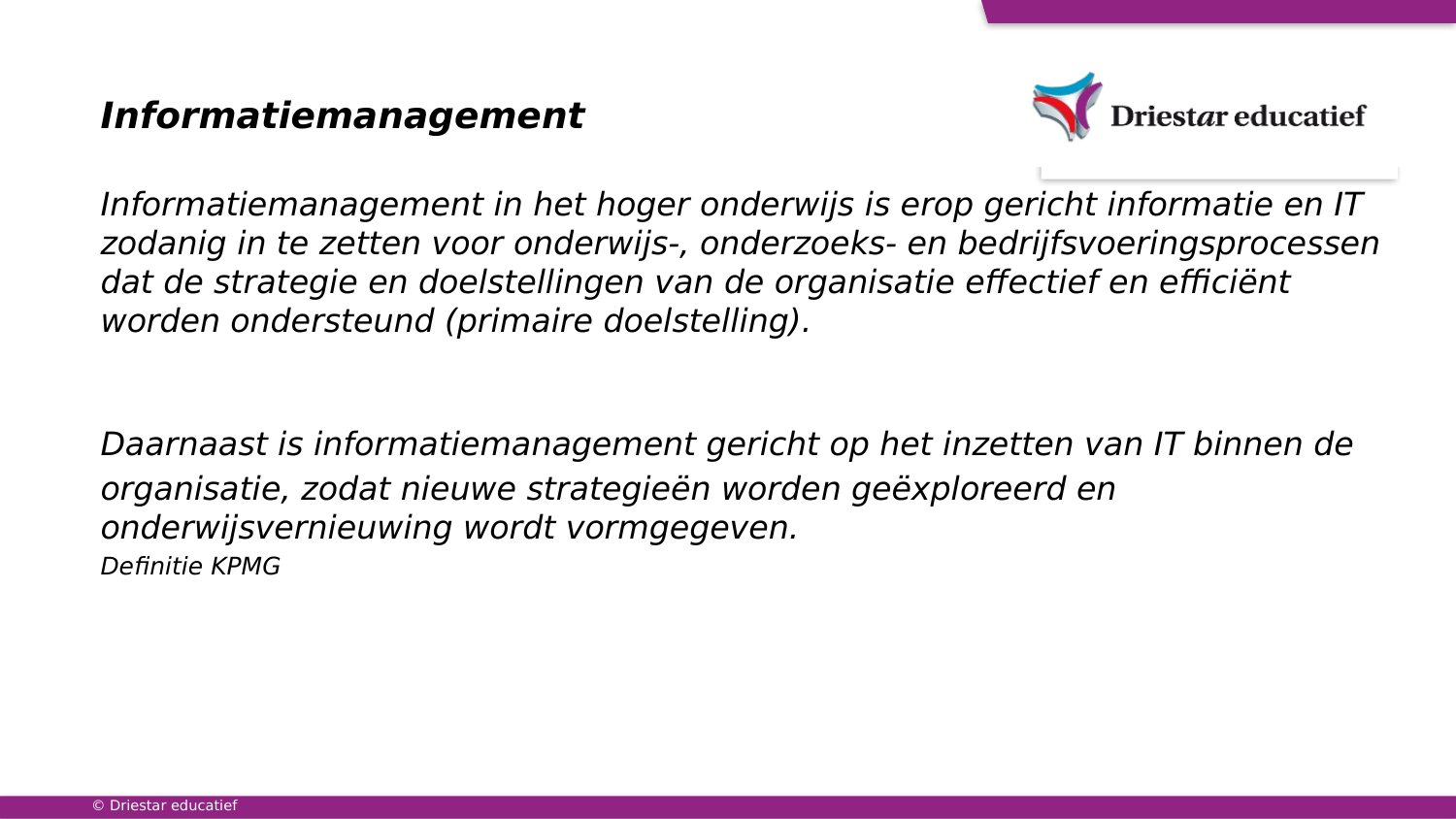

# Informatiemanagement
Informatiemanagement in het hoger onderwijs is erop gericht informatie en IT zodanig in te zetten voor onderwijs-, onderzoeks- en bedrijfsvoeringsprocessen dat de strategie en doelstellingen van de organisatie effectief en efficiënt worden ondersteund (primaire doelstelling).
Daarnaast is informatiemanagement gericht op het inzetten van IT binnen de
organisatie, zodat nieuwe strategieën worden geëxploreerd en onderwijsvernieuwing wordt vormgegeven.
Definitie KPMG